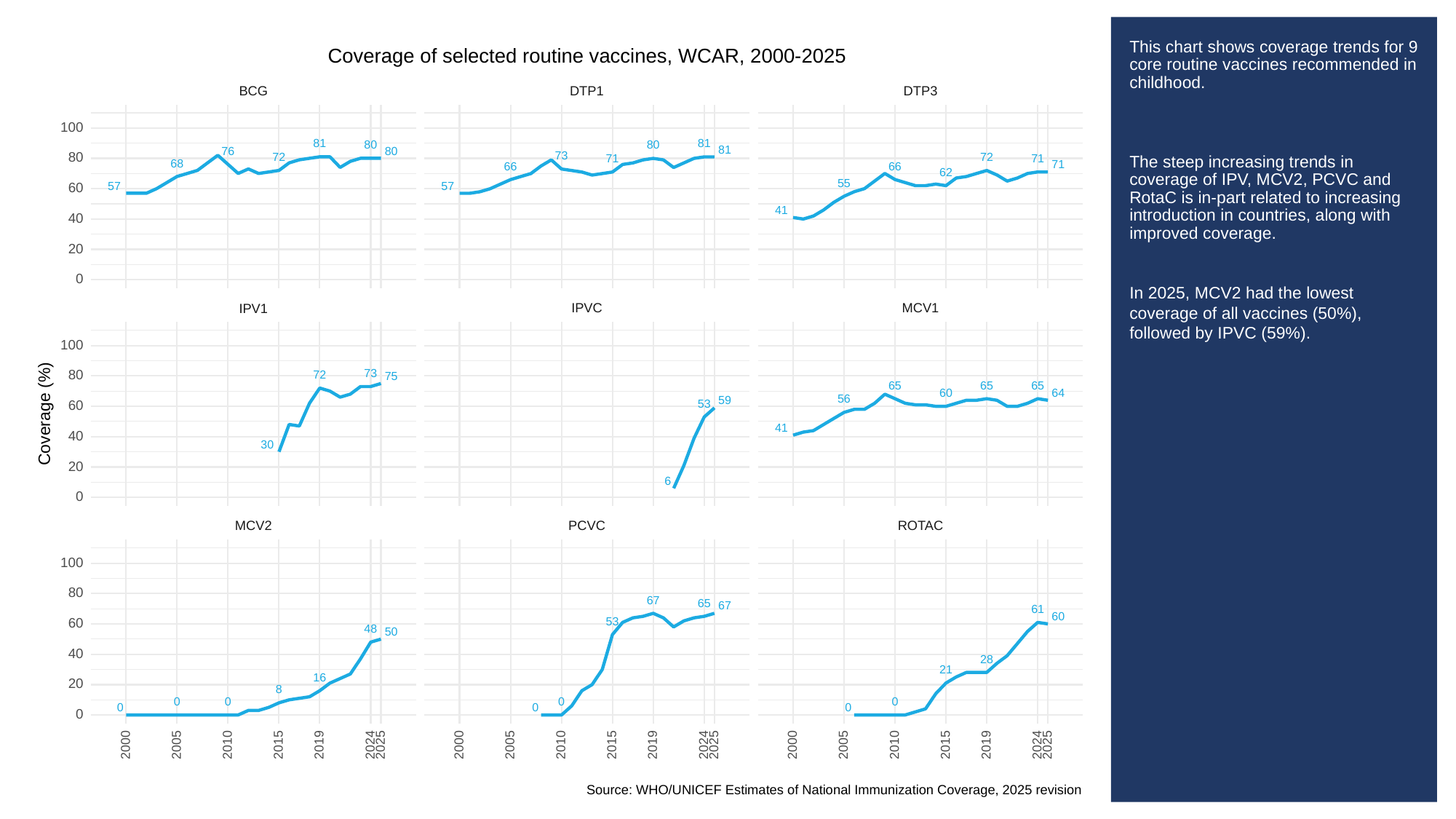

# This chart shows coverage trends for 9 core routine vaccines recommended in childhood.

The steep increasing trends in coverage of IPV, MCV2, PCVC and RotaC is in-part related to increasing introduction in countries, along with improved coverage.

In 2025, MCV2 had the lowest coverage of all vaccines (50%), followed by IPVC (59%).

Coverage of selected routine vaccines, WCAR, 2000-2025
BCG
DTP3
DTP1

100

81
81
80
80

81
80
76
73
80
72
72
71
71

68
71
66
66
62

55
57
57
60

41
40

20

0

IPVC
MCV1
IPV1

100

73
80
72
75

65
65
65

64
60

56
59
53
60
Coverage (%)

41
40

30

20

6

0

ROTAC
MCV2
PCVC

100

80

67
65
67
61

60

53
60

48
50

40

28
21

16
20

8
0
0
0
0

0
0
0
0

2000
2005
2010
2015
2019
2024
2025
2000
2005
2010
2015
2019
2024
2025
2000
2005
2010
2015
2019
2024
2025
Source: WHO/UNICEF Estimates of National Immunization Coverage, 2025 revision